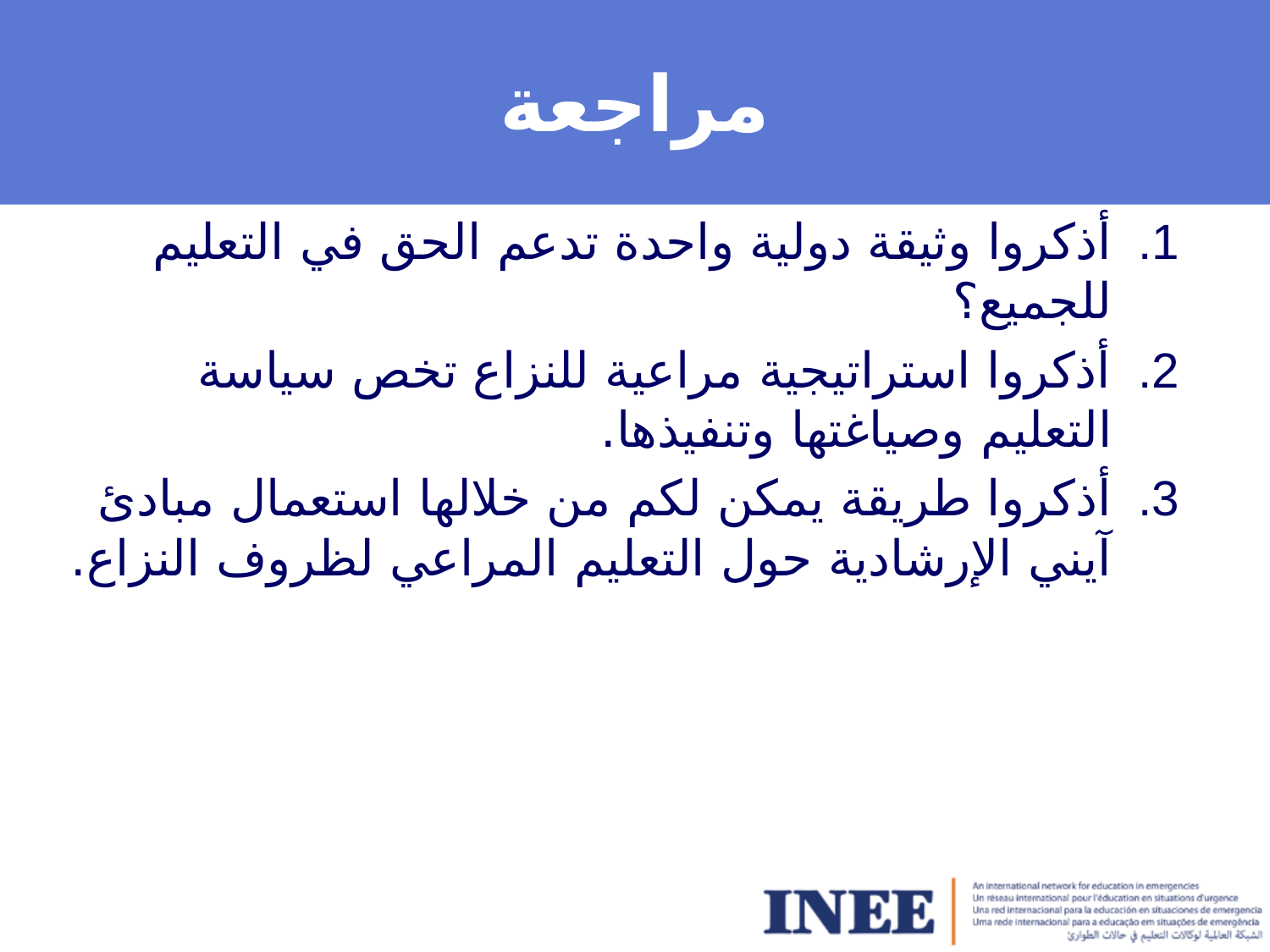

# مراجعة
أذكروا وثيقة دولية واحدة تدعم الحق في التعليم للجميع؟
أذكروا استراتيجية مراعية للنزاع تخص سياسة التعليم وصياغتها وتنفيذها.
أذكروا طريقة يمكن لكم من خلالها استعمال مبادئ آيني الإرشادية حول التعليم المراعي لظروف النزاع.